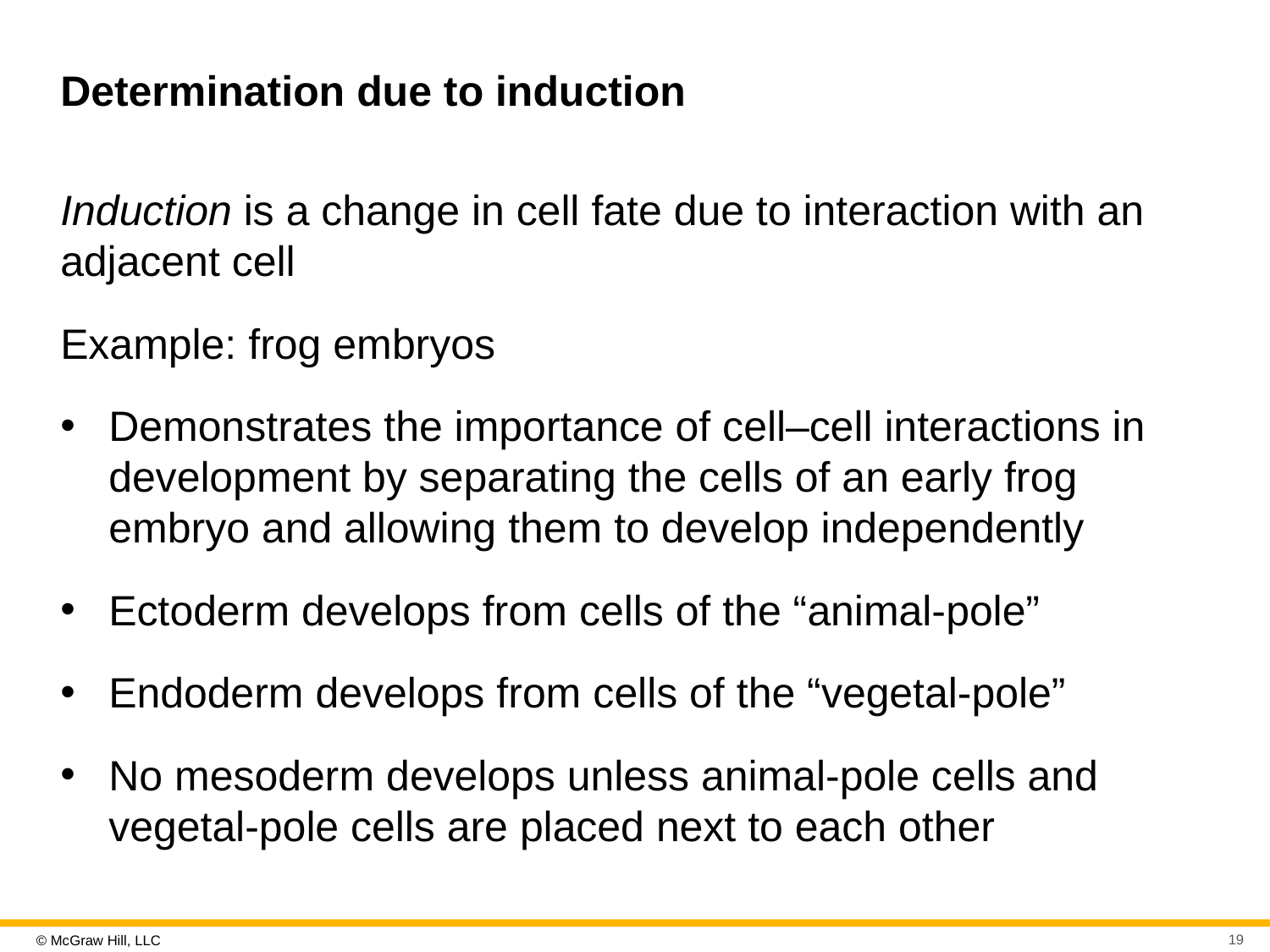

# Determination due to induction
Induction is a change in cell fate due to interaction with an adjacent cell
Example: frog embryos
Demonstrates the importance of cell–cell interactions in development by separating the cells of an early frog embryo and allowing them to develop independently
Ectoderm develops from cells of the “animal-pole”
Endoderm develops from cells of the “vegetal-pole”
No mesoderm develops unless animal-pole cells and vegetal-pole cells are placed next to each other
19